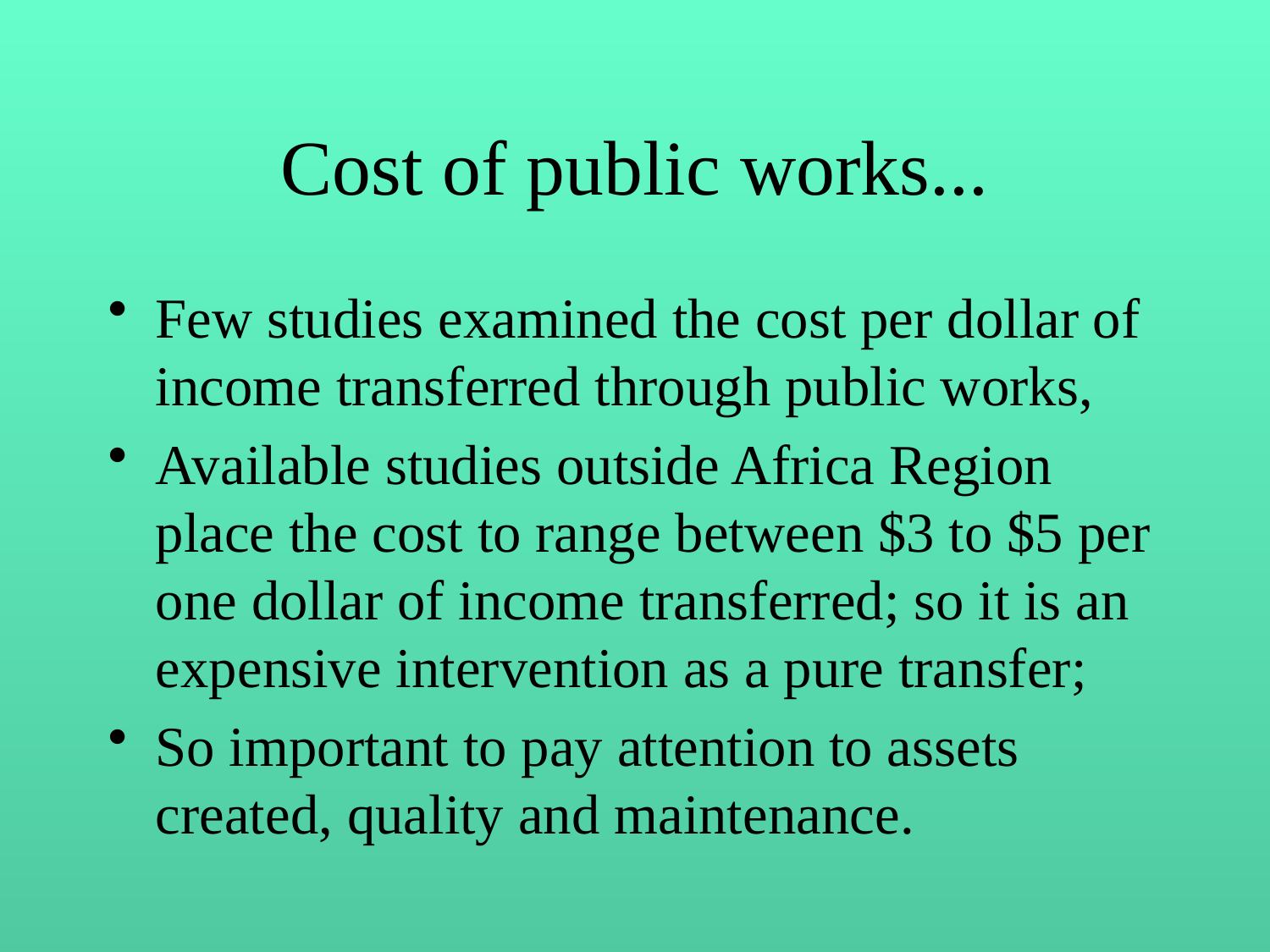

# Cost of public works...
Few studies examined the cost per dollar of income transferred through public works,
Available studies outside Africa Region place the cost to range between $3 to $5 per one dollar of income transferred; so it is an expensive intervention as a pure transfer;
So important to pay attention to assets created, quality and maintenance.